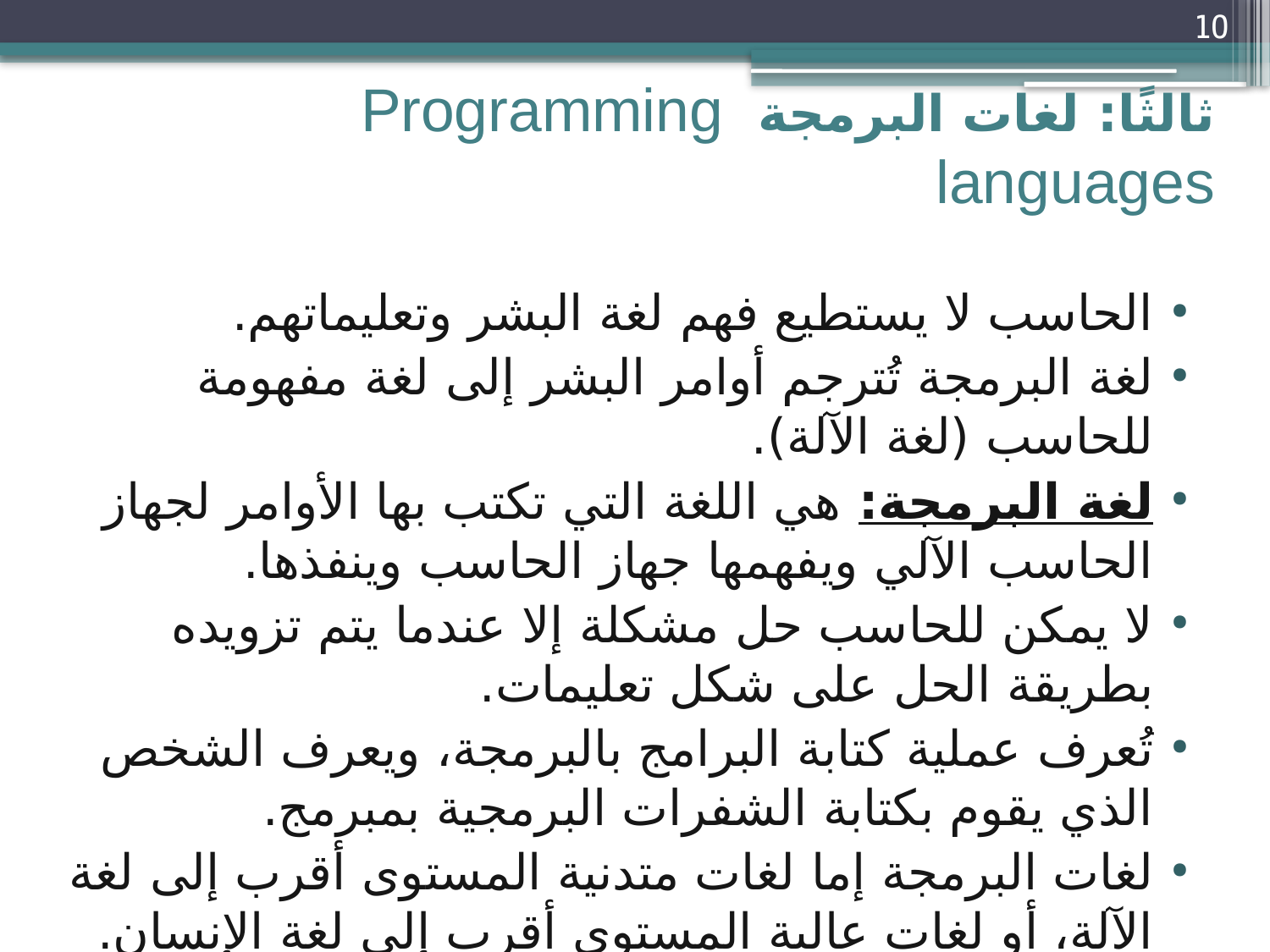

10
# ثالثًا: لغات البرمجة  Programming languages

الحاسب لا يستطيع فهم لغة البشر وتعليماتهم.
لغة البرمجة تُترجم أوامر البشر إلى لغة مفهومة للحاسب (لغة الآلة).
لغة البرمجة: هي اللغة التي تكتب بها الأوامر لجهاز الحاسب الآلي ويفهمها جهاز الحاسب وينفذها.
لا يمكن للحاسب حل مشكلة إلا عندما يتم تزويده بطريقة الحل على شكل تعليمات.
تُعرف عملية كتابة البرامج بالبرمجة، ويعرف الشخص الذي يقوم بكتابة الشفرات البرمجية بمبرمج.
لغات البرمجة إما لغات متدنية المستوى أقرب إلى لغة الآلة، أو لغات عالية المستوى أقرب إلى لغة الإنسان.